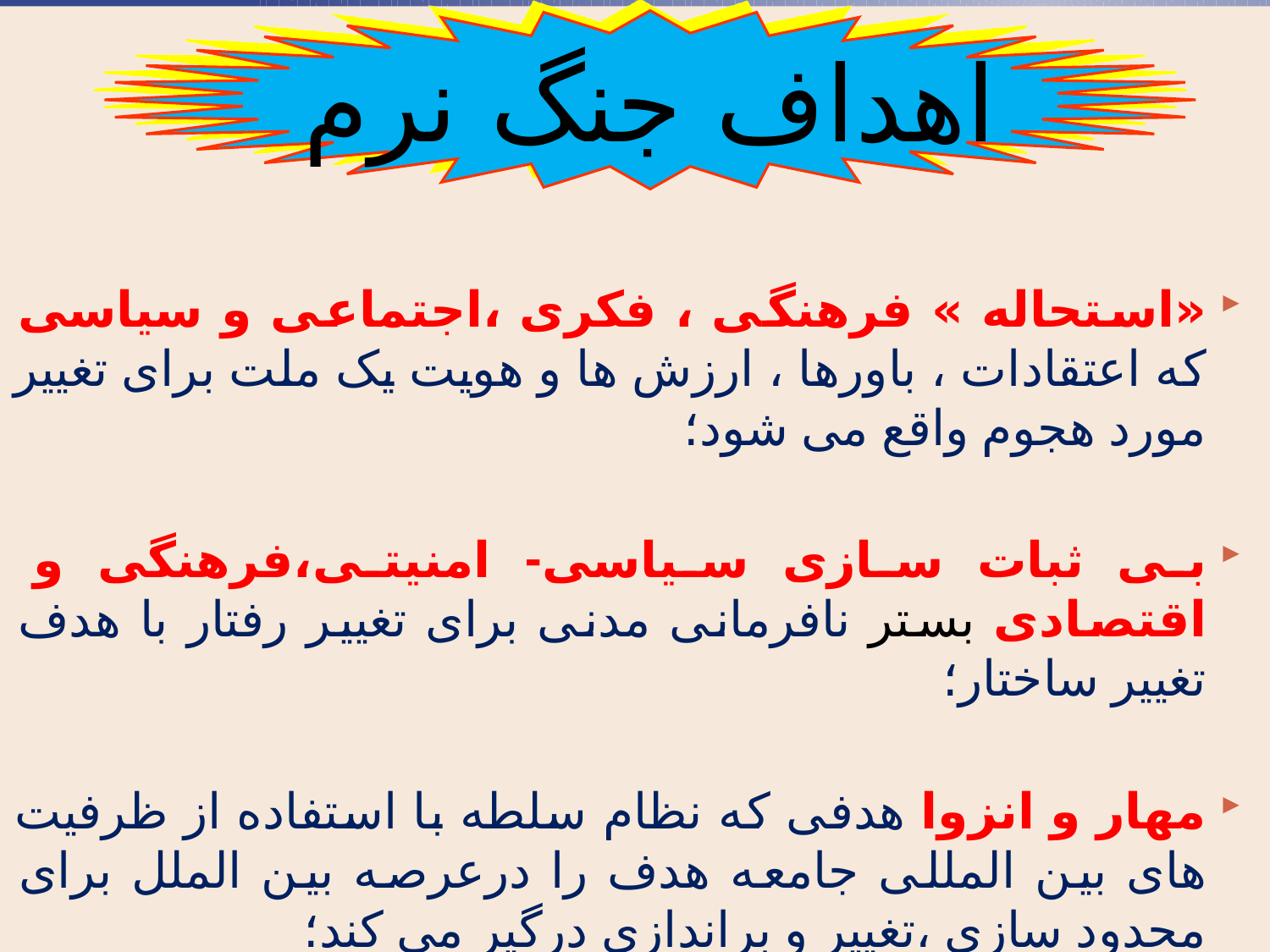

«استحاله » فرهنگی ، فکری ،اجتماعی و سیاسی که اعتقادات ، باورها ، ارزش ها و هویت یک ملت برای تغییر مورد هجوم واقع می شود؛

بی ثبات سازی سیاسی- امنیتی،فرهنگی و اقتصادی بستر نافرمانی مدنی برای تغییر رفتار با هدف تغییر ساختار؛

مهار و انزوا هدفی که نظام سلطه با استفاده از ظرفیت های بین المللی جامعه هدف را درعرصه بین الملل برای محدود سازی ،تغییر و براندازی درگیر می کند؛
 براندازی بنیادین (حاکمیت اسلام لیبرال و نفی تصور اسلام ناب)
اهداف جنگ نرم